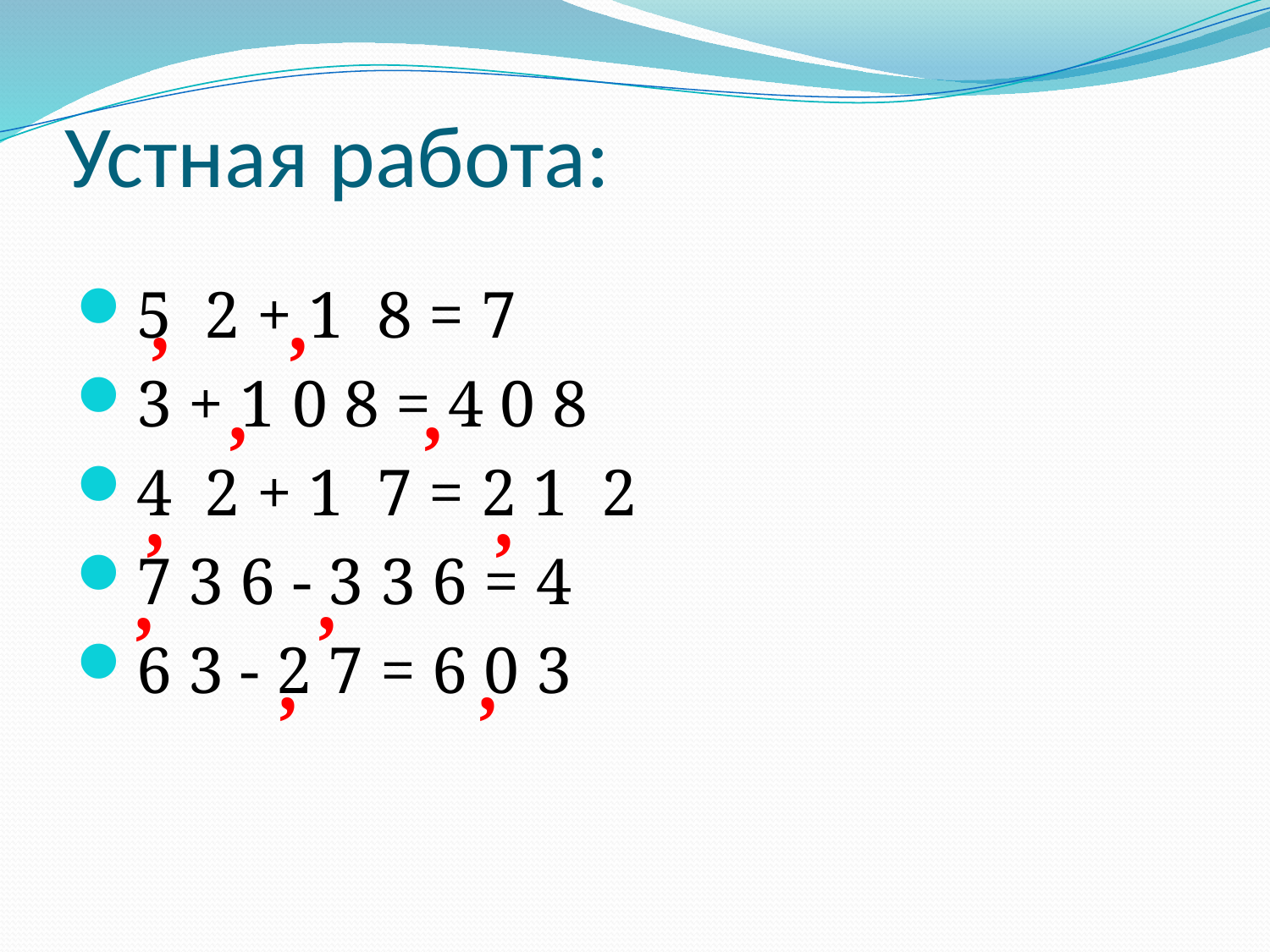

# Устная работа:
,
,
5  2 + 1  8 = 7
3 + 1 0 8 = 4 0 8
4  2 + 1  7 = 2 1  2
7 3 6 - 3 3 6 = 4
6 3 - 2 7 = 6 0 3

,
,
,
,
,
,
,
,